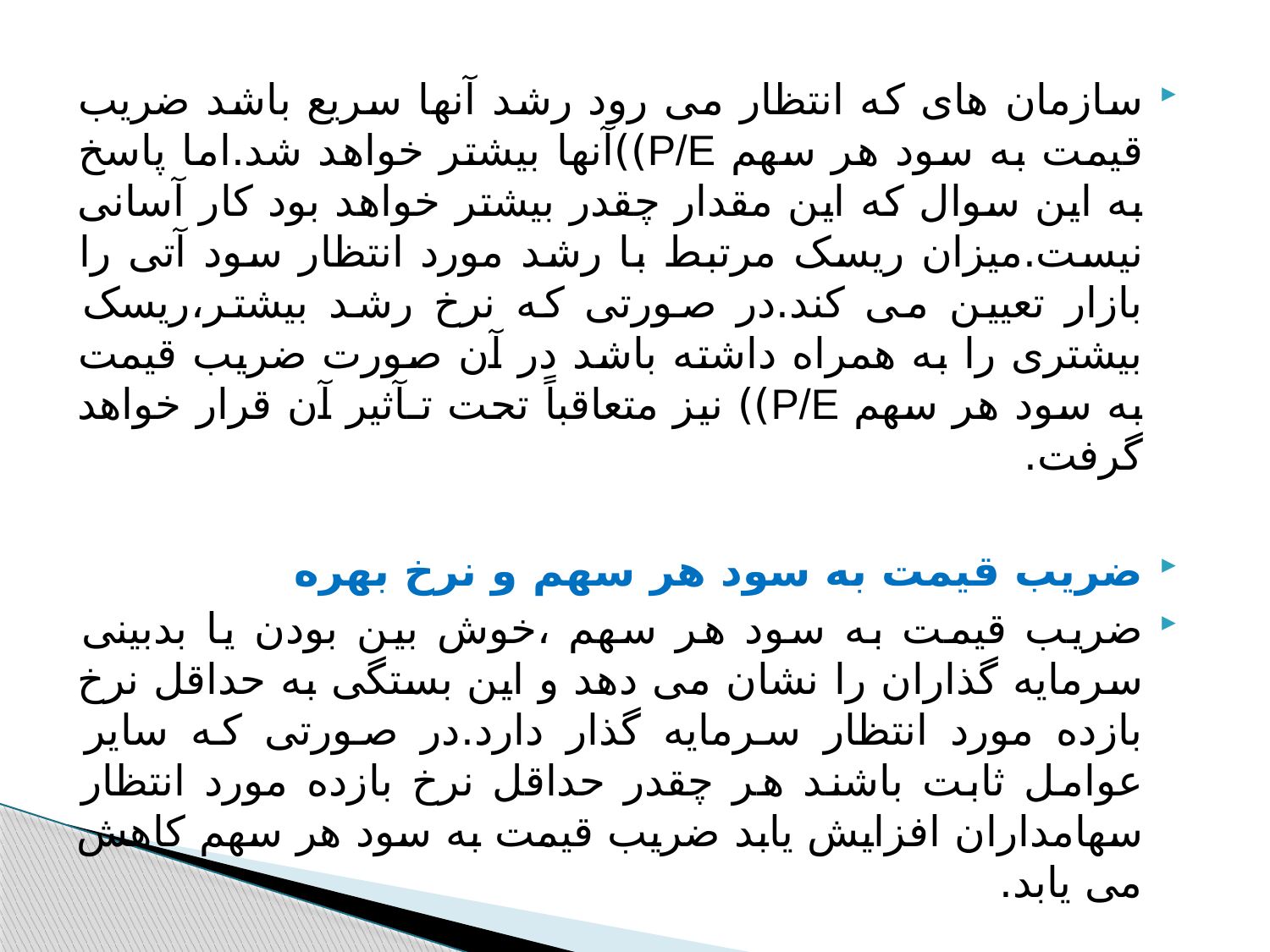

سازمان های که انتظار می رود رشد آنها سریع باشد ضریب قیمت به سود هر سهم P/E))آنها بیشتر خواهد شد.اما پاسخ به این سوال که این مقدار چقدر بیشتر خواهد بود کار آسانی نیست.میزان ریسک مرتبط با رشد مورد انتظار سود آتی را بازار تعیین می کند.در صورتی که نرخ رشد بیشتر،ریسک بیشتری را به همراه داشته باشد در آن صورت ضریب قیمت به سود هر سهم P/E)) نیز متعاقباً تحت تـآثیر آن قرار خواهد گرفت.

ضریب قیمت به سود هر سهم و نرخ بهره
ضریب قیمت به سود هر سهم ،خوش بین بودن یا بدبینی سرمایه گذاران را نشان می دهد و این بستگی به حداقل نرخ بازده مورد انتظار سرمایه گذار دارد.در صورتی که سایر عوامل ثابت باشند هر چقدر حداقل نرخ بازده مورد انتظار سهامداران افزایش یابد ضریب قیمت به سود هر سهم کاهش می یابد.